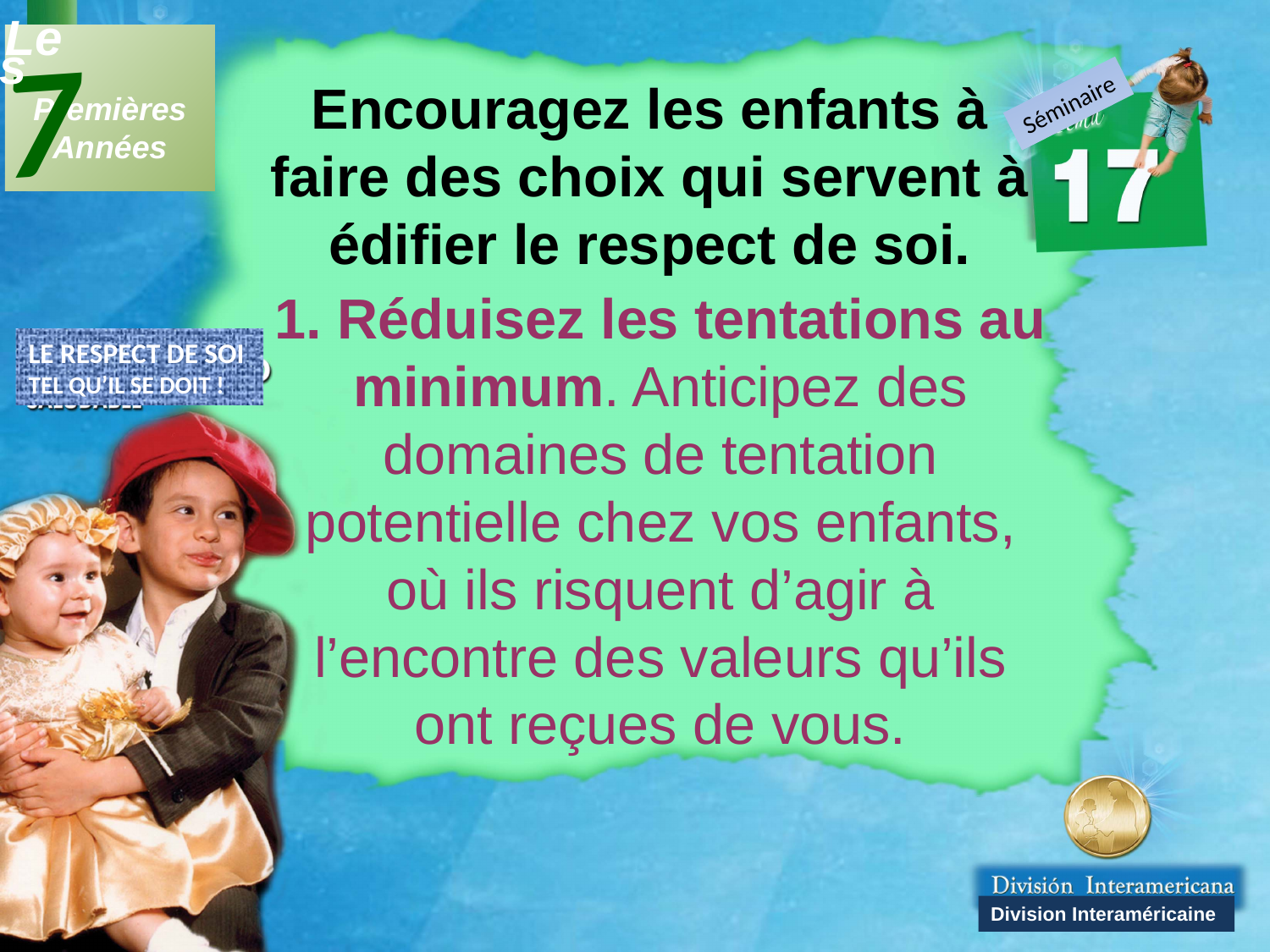

7
Les
         Premières
Années
Encouragez les enfants à faire des choix qui servent à édifier le respect de soi.
Séminaire
1. Réduisez les tentations au minimum. Anticipez des domaines de tentation potentielle chez vos enfants, où ils risquent d’agir à l’encontre des valeurs qu’ils ont reçues de vous.
LE RESPECT DE SOI
TEL QU’IL SE DOIT !
Division Interaméricaine